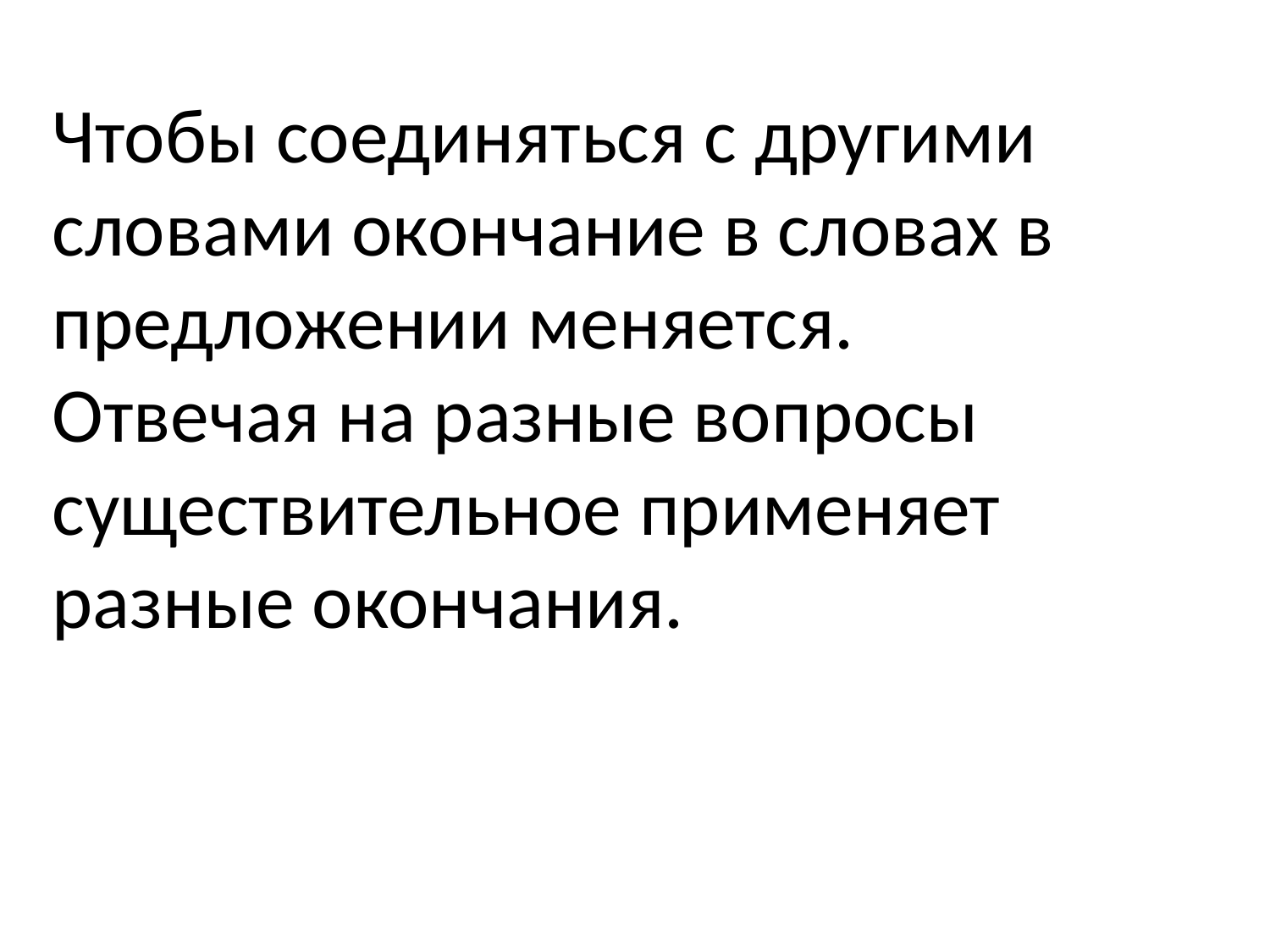

Чтобы соединяться с другими словами окончание в словах в предложении меняется.
Отвечая на разные вопросы существительное применяет разные окончания.